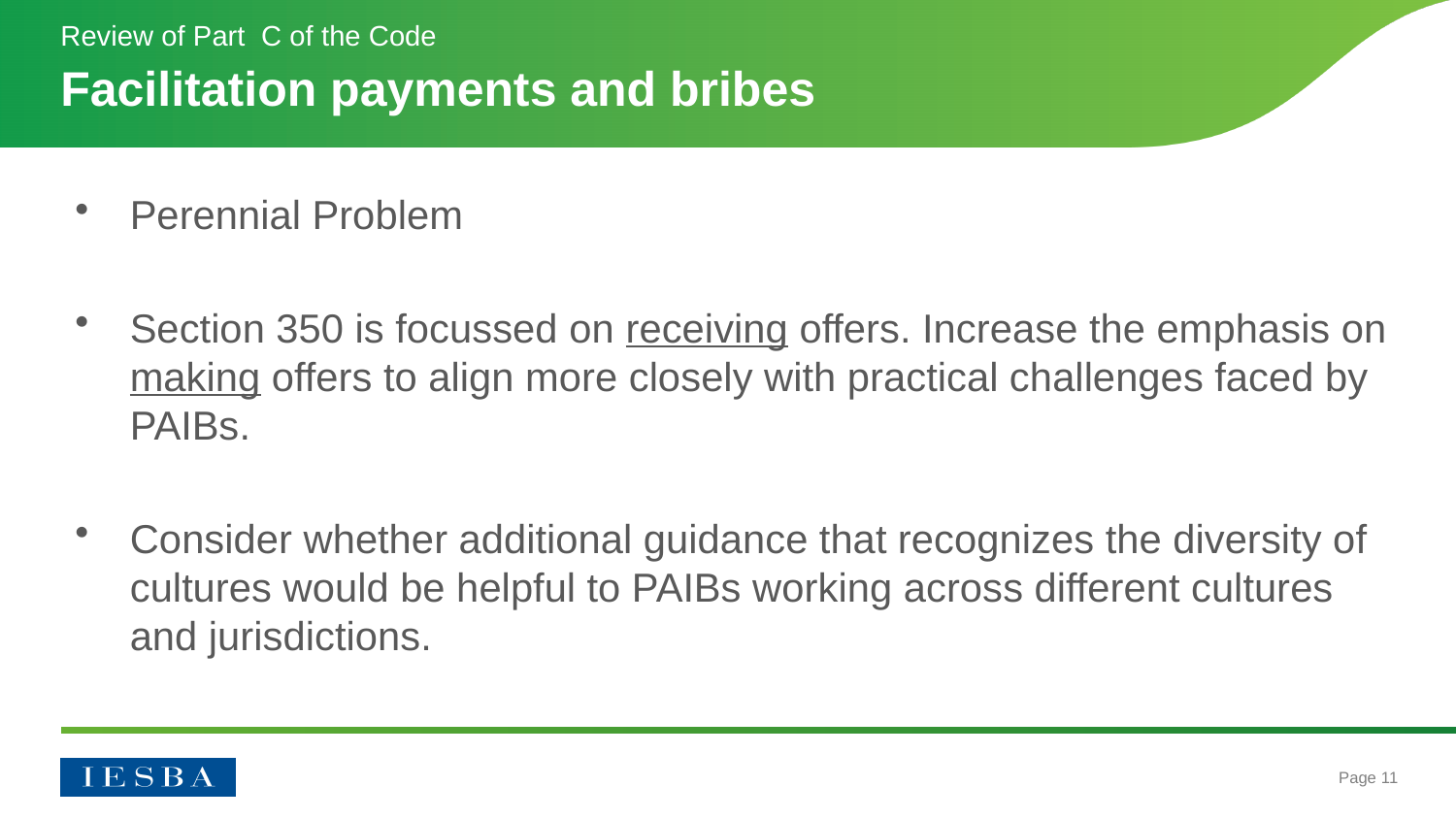

Review of Part  C of the Code

# Facilitation payments and bribes
Perennial Problem

Section 350 is focussed on receiving offers. Increase the emphasis on making offers to align more closely with practical challenges faced by PAIBs.

Consider whether additional guidance that recognizes the diversity of cultures would be helpful to PAIBs working across different cultures and jurisdictions.